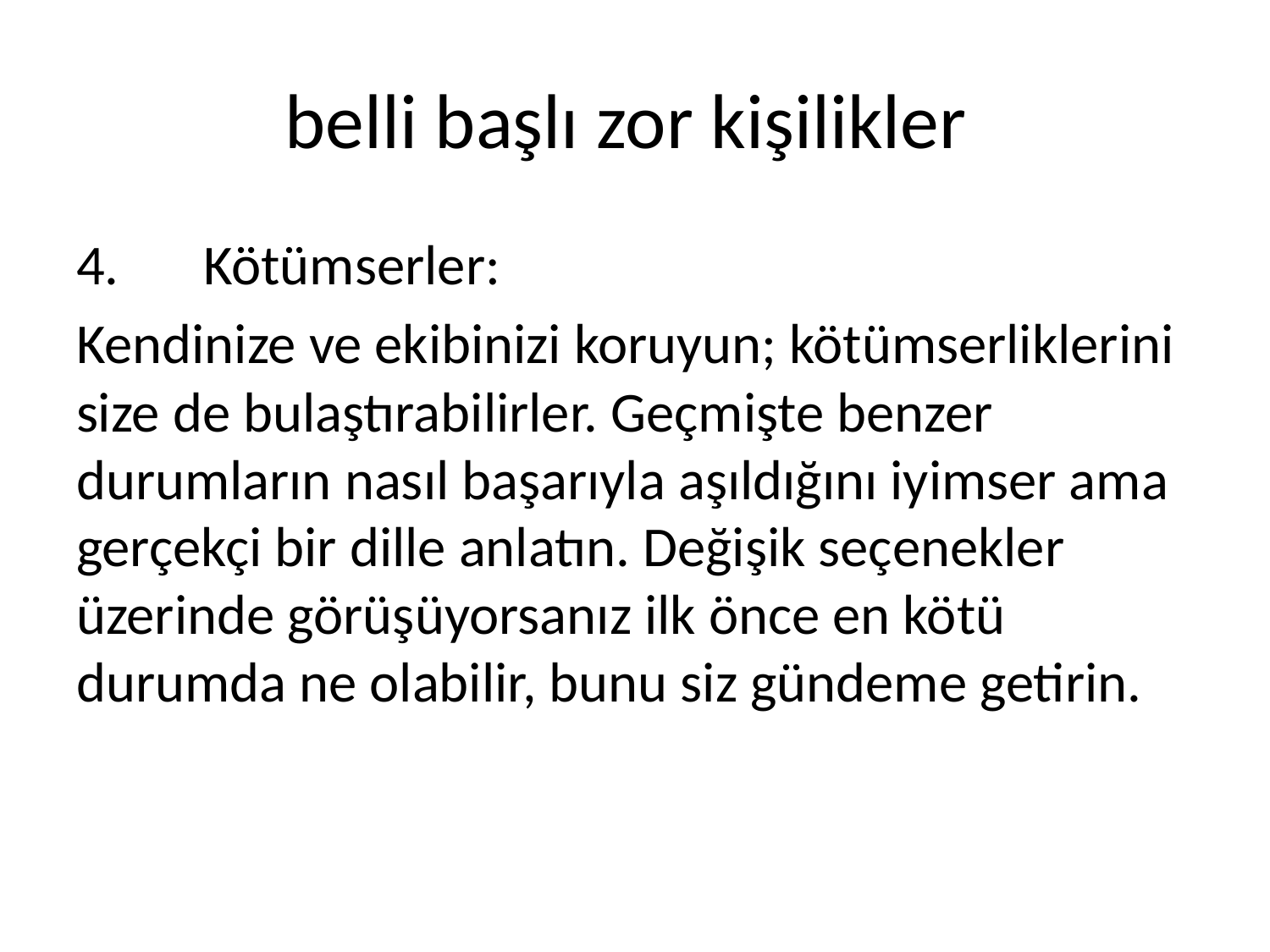

# belli başlı zor kişilikler
4.	Kötümserler:
Kendinize ve ekibinizi koruyun; kötümserliklerini size de bulaştırabilirler. Geçmişte benzer durumların nasıl başarıyla aşıldığını iyimser ama gerçekçi bir dille anlatın. Değişik seçenekler üzerinde görüşüyorsanız ilk önce en kötü durumda ne olabilir, bunu siz gündeme getirin.